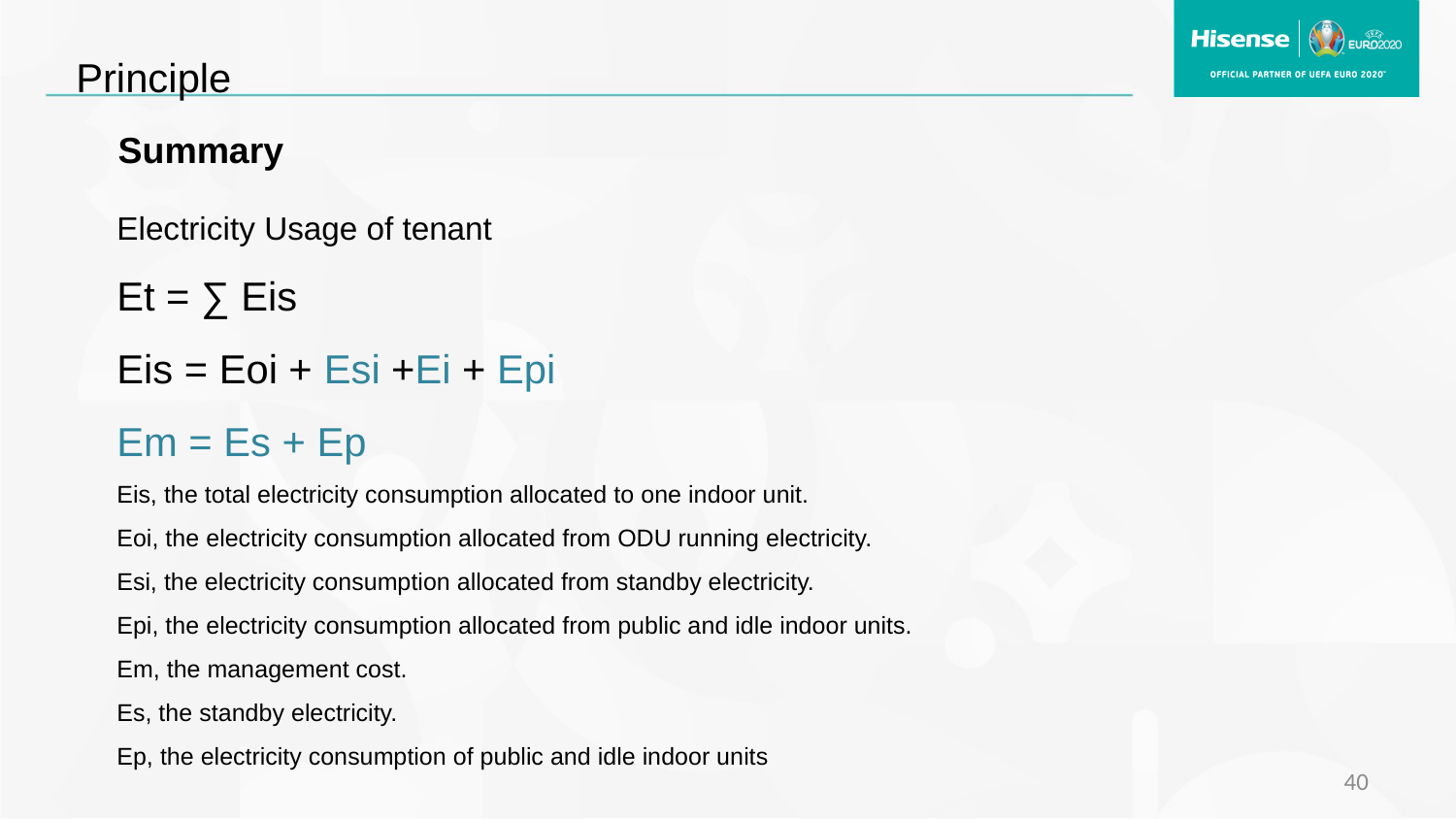

Principle
Summary
Electricity Usage of tenant
Et = ∑ Eis
Eis = Eoi + Esi +Ei + Epi
Em = Es + Ep
Eis, the total electricity consumption allocated to one indoor unit.
Eoi, the electricity consumption allocated from ODU running electricity.
Esi, the electricity consumption allocated from standby electricity.
Epi, the electricity consumption allocated from public and idle indoor units.
Em, the management cost.
Es, the standby electricity.
Ep, the electricity consumption of public and idle indoor units
40